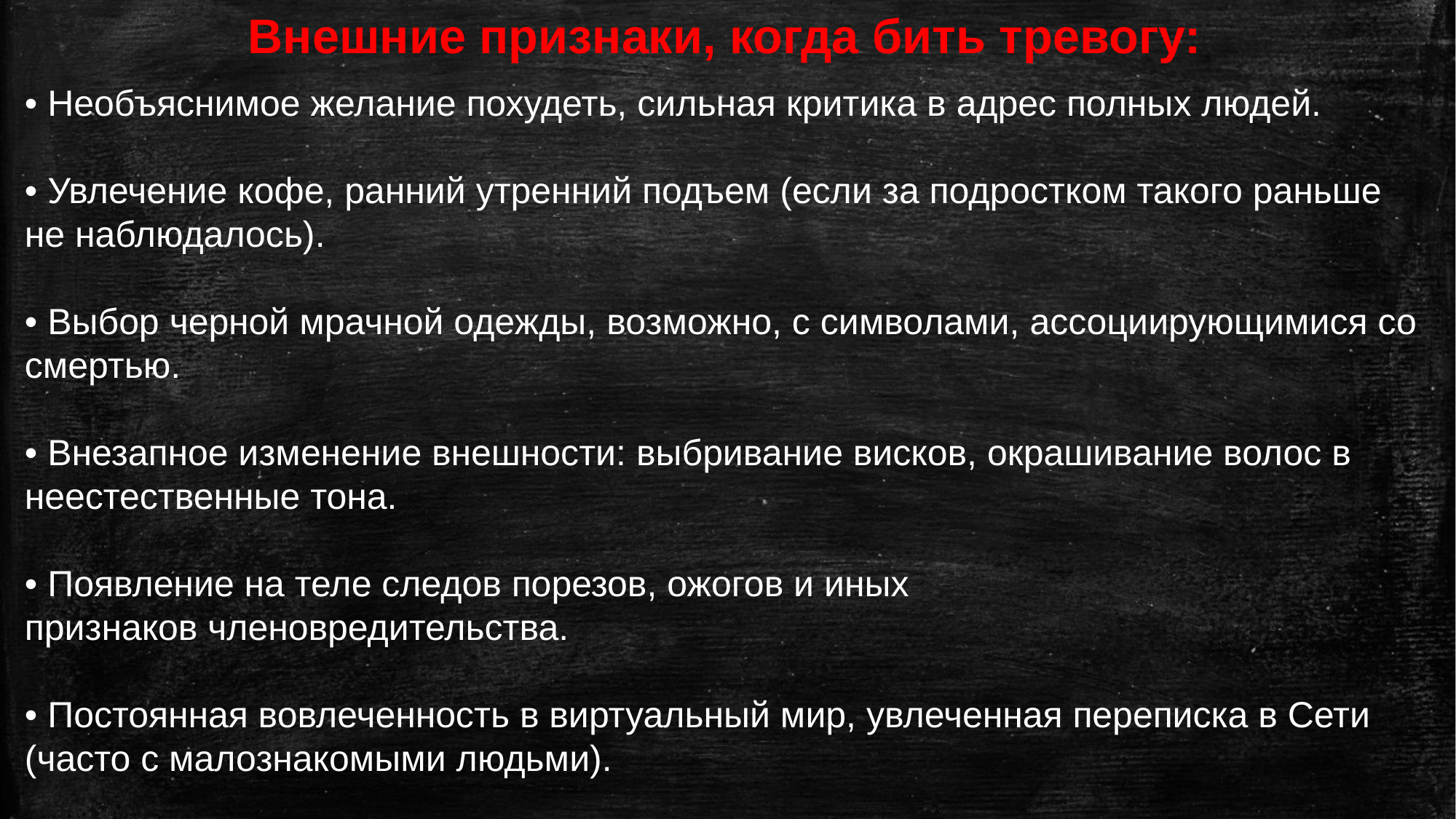

Внешние признаки, когда бить тревогу:
• Необъяснимое желание похудеть, сильная критика в адрес полных людей.

• Увлечение кофе, ранний утренний подъем (если за подростком такого раньше не наблюдалось).

• Выбор черной мрачной одежды, возможно, с символами, ассоциирующимися со смертью.

• Внезапное изменение внешности: выбривание висков, окрашивание волос в неестественные тона.

• Появление на теле следов порезов, ожогов и иных признаков членовредительства.

• Постоянная вовлеченность в виртуальный мир, увлеченная переписка в Сети (часто с малознакомыми людьми).